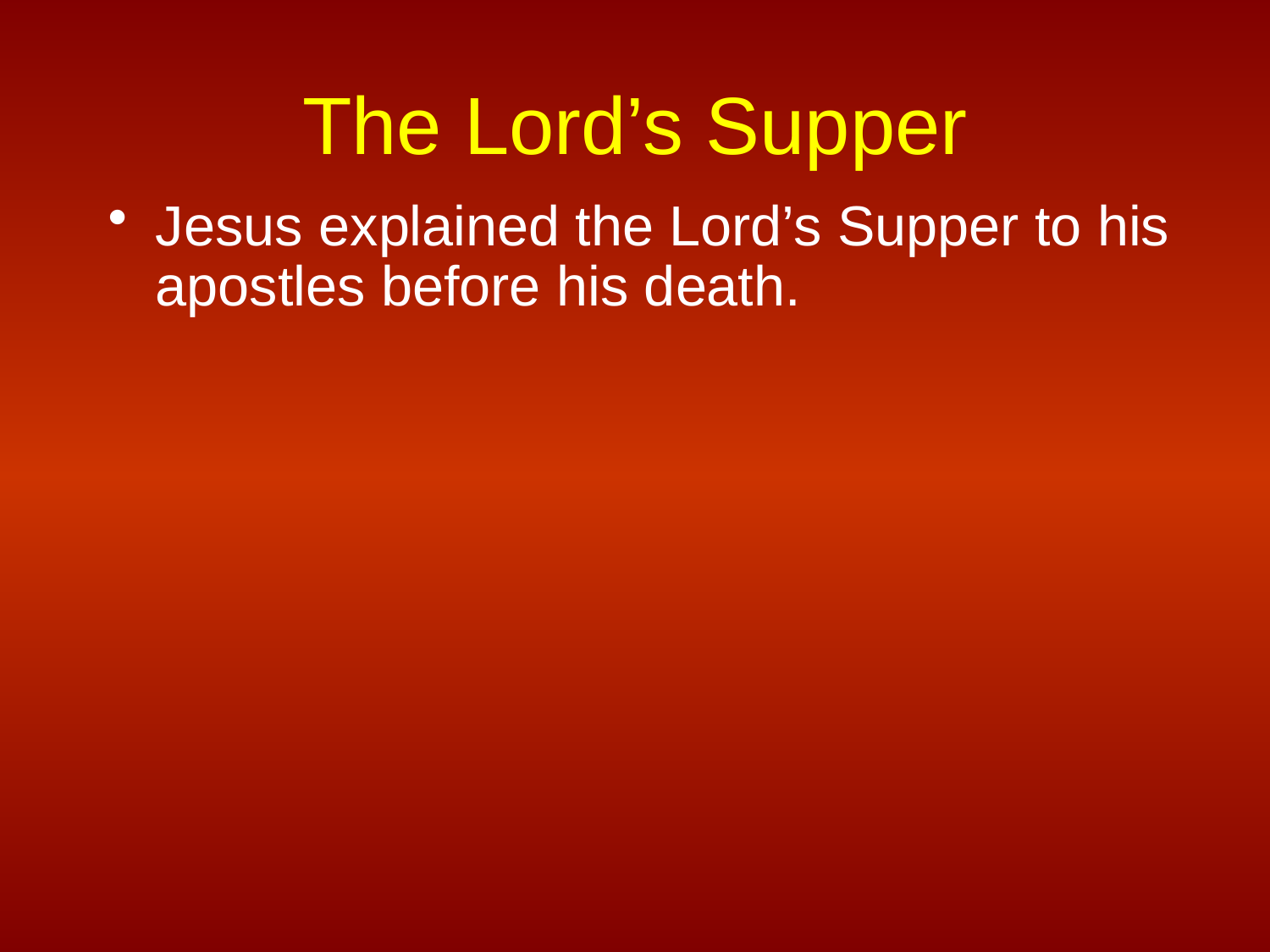

# The Lord’s Supper
Jesus explained the Lord’s Supper to his apostles before his death.